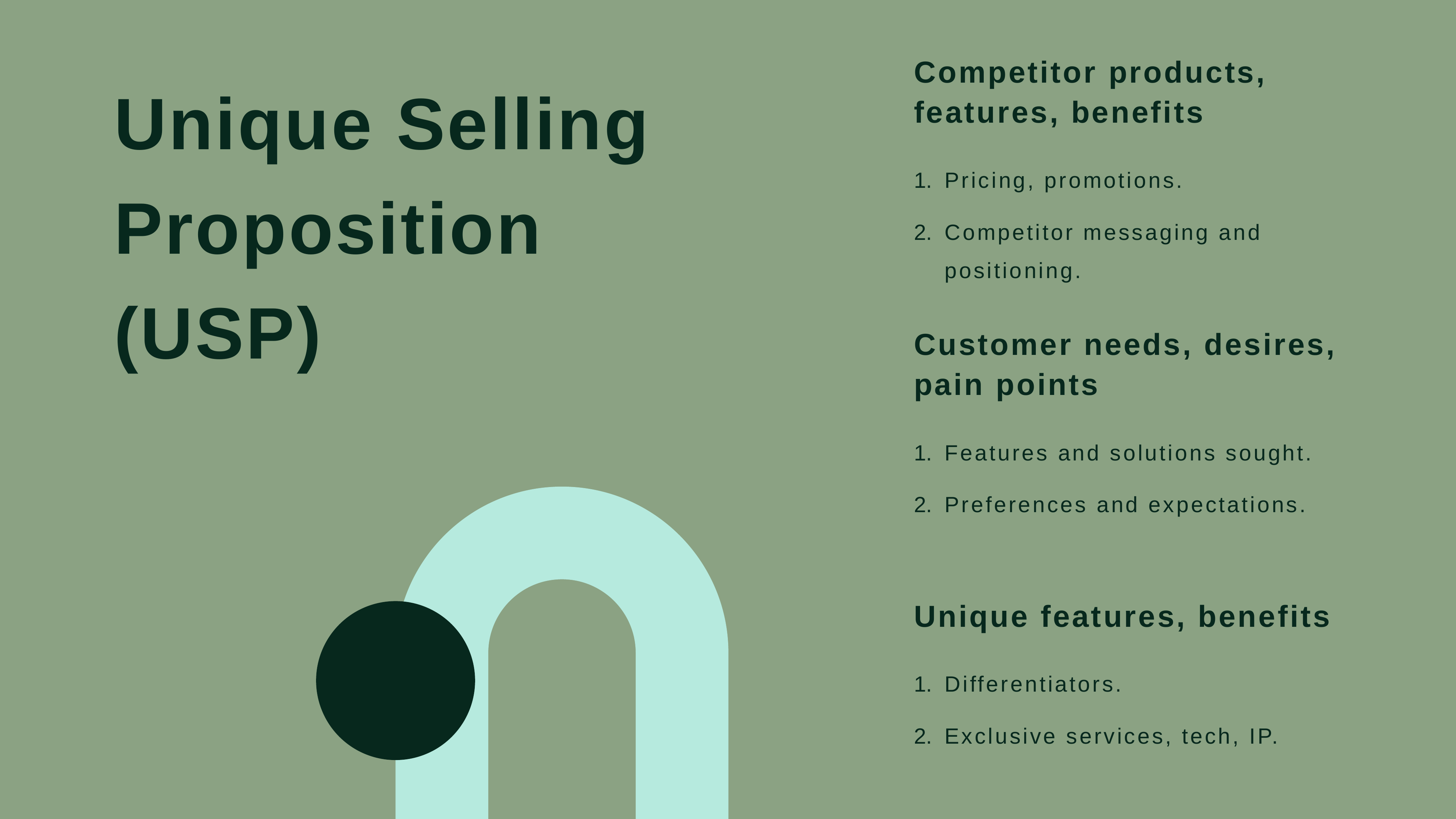

Competitor products, features, benefits
Unique Selling Proposition (USP)
Pricing, promotions.
Competitor messaging and positioning.
Customer needs, desires, pain points
Features and solutions sought.
Preferences and expectations.

Unique features, benefits

Differentiators.
Exclusive services, tech, IP.